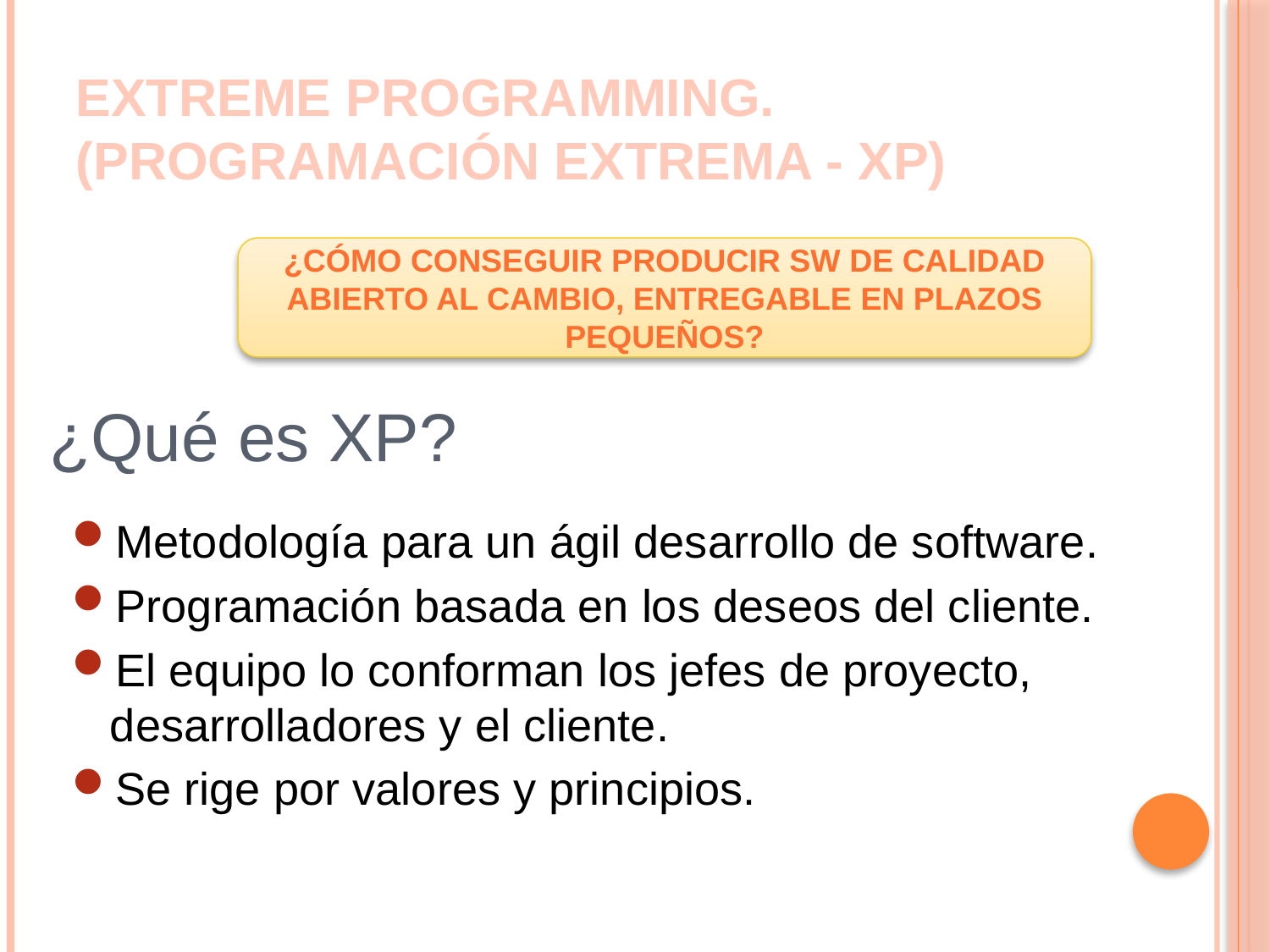

# Extreme Programming. (Programación extrema - XP)
¿CÓMO CONSEGUIR PRODUCIR SW DE CALIDAD ABIERTO AL CAMBIO, ENTREGABLE EN PLAZOS PEQUEÑOS?
¿Qué es XP?
Metodología para un ágil desarrollo de software.
Programación basada en los deseos del cliente.
El equipo lo conforman los jefes de proyecto, desarrolladores y el cliente.
Se rige por valores y principios.